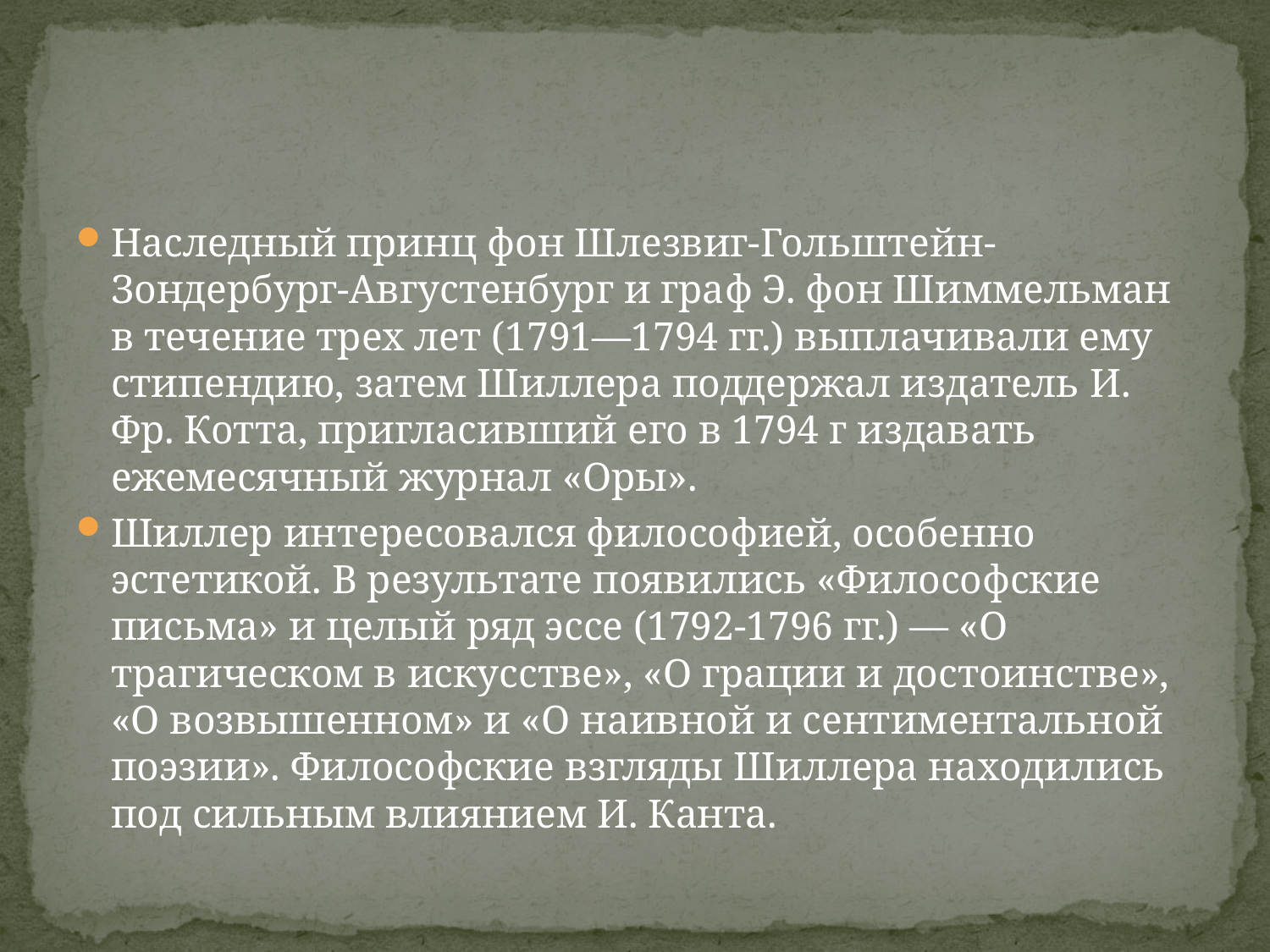

Наследный принц фон Шлезвиг-Гольштейн-Зондербург-Августенбург и граф Э. фон Шиммельман в течение трех лет (1791—1794 гг.) выплачивали ему стипендию, затем Шиллера поддержал издатель И. Фр. Котта, пригласивший его в 1794 г издавать ежемесячный журнал «Оры».
Шиллер интересовался философией, особенно эстетикой. В результате появились «Философские письма» и целый ряд эссе (1792-1796 гг.) — «О трагическом в искусстве», «О грации и достоинстве», «О возвышенном» и «О наивной и сентиментальной поэзии». Философские взгляды Шиллера находились под сильным влиянием И. Канта.